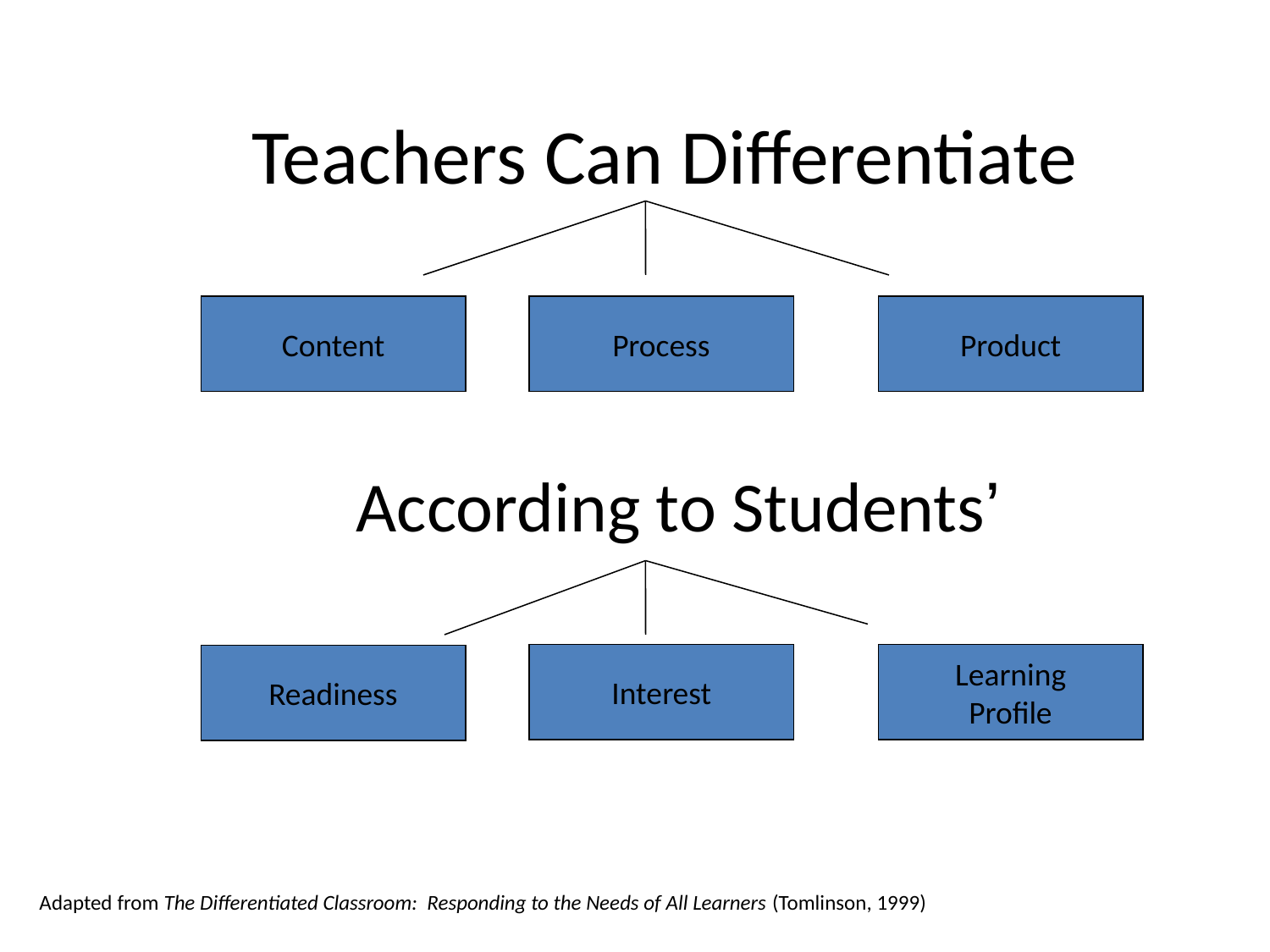

Teachers Can Differentiate

Content
Process
Product
According to Students’

Interest
Learning
Profile
Readiness

Adapted from The Differentiated Classroom:  Responding to the Needs of All Learners (Tomlinson, 1999)